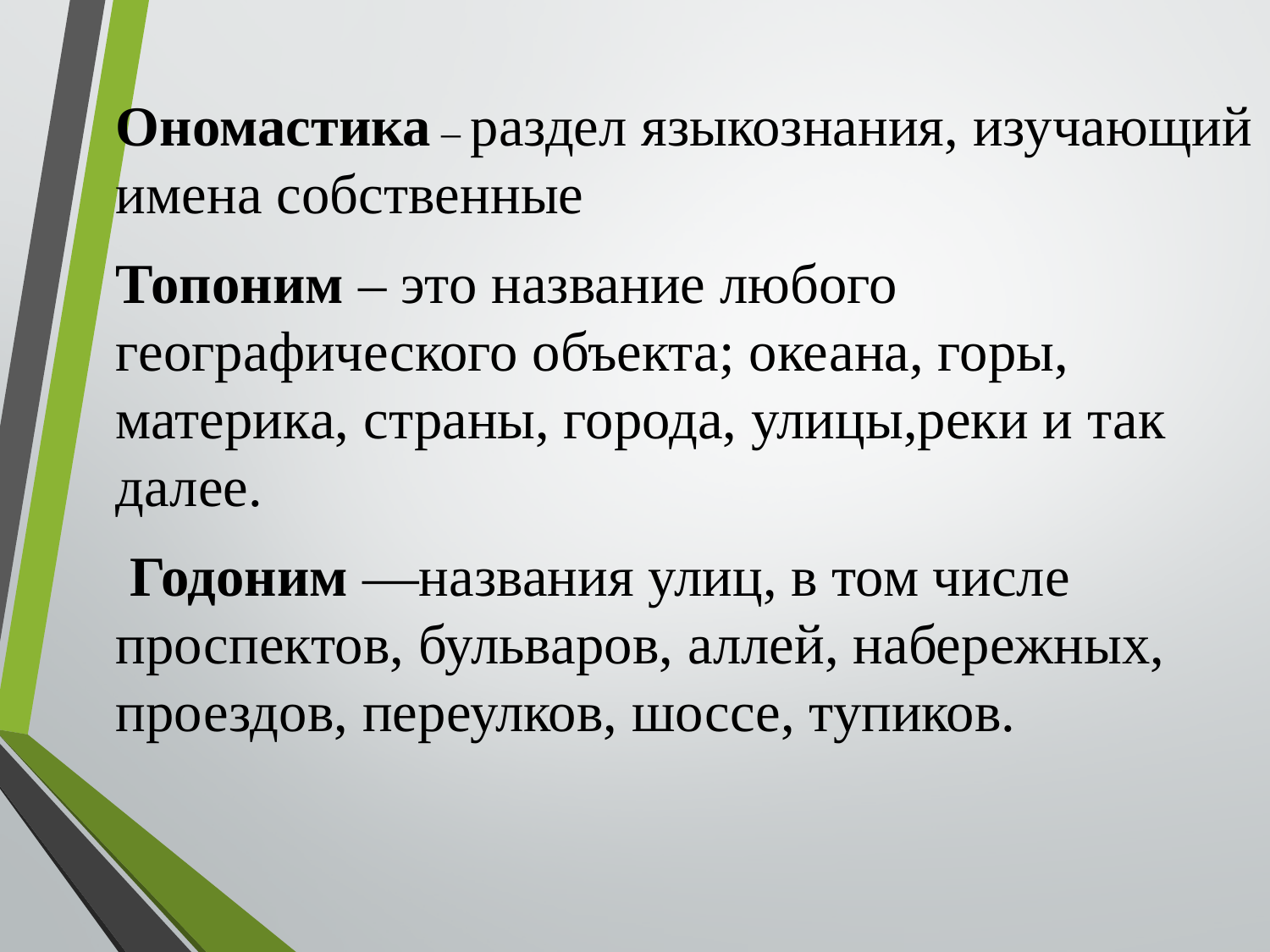

Ономастика – раздел языкознания, изучающий имена собственные
Топоним – это название любого географического объекта; океана, горы, материка, страны, города, улицы,реки и так далее.
 Годоним —названия улиц, в том числе проспектов, бульваров, аллей, набережных,     проездов, переулков, шоссе, тупиков.

#